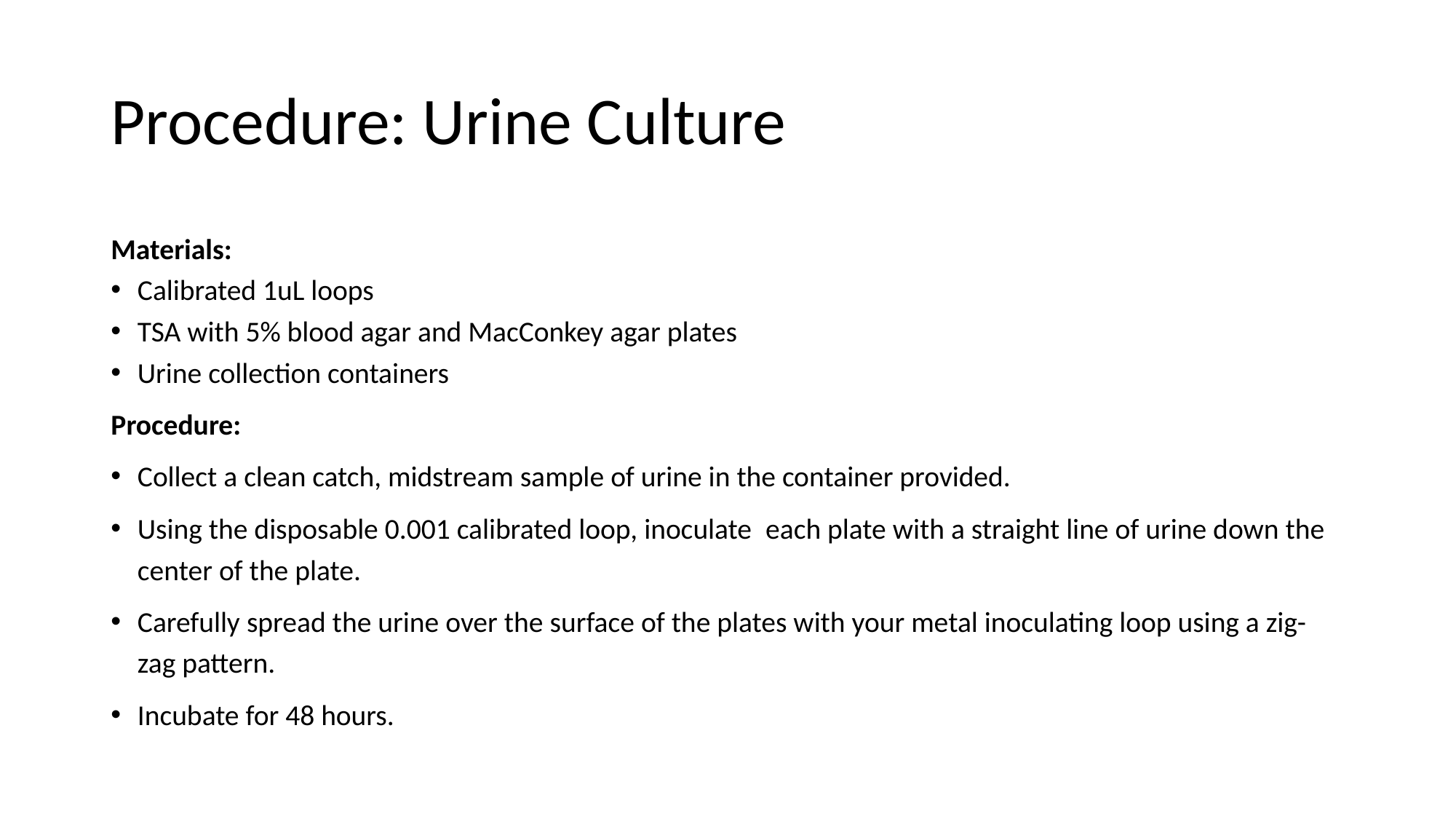

# Procedure: Urine Culture
Materials:
Calibrated 1uL loops
TSA with 5% blood agar and MacConkey agar plates
Urine collection containers
Procedure:
Collect a clean catch, midstream sample of urine in the container provided.
Using the disposable 0.001 calibrated loop, inoculate  each plate with a straight line of urine down the center of the plate.
Carefully spread the urine over the surface of the plates with your metal inoculating loop using a zig-zag pattern.
Incubate for 48 hours.